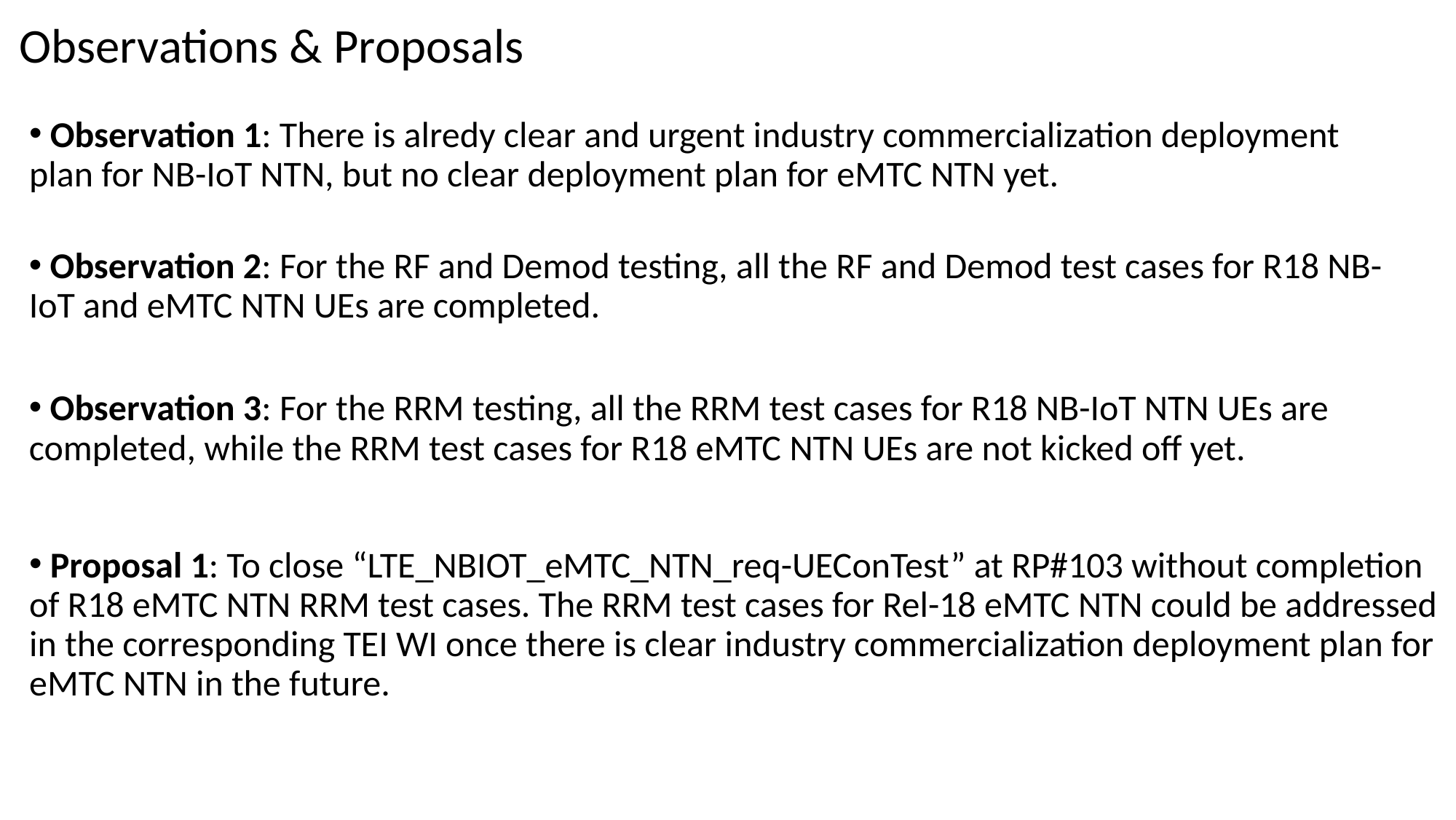

# Observations & Proposals
 Observation 1: There is alredy clear and urgent industry commercialization deployment plan for NB-IoT NTN, but no clear deployment plan for eMTC NTN yet.
 Observation 2: For the RF and Demod testing, all the RF and Demod test cases for R18 NB-IoT and eMTC NTN UEs are completed.
 Observation 3: For the RRM testing, all the RRM test cases for R18 NB-IoT NTN UEs are completed, while the RRM test cases for R18 eMTC NTN UEs are not kicked off yet.
 Proposal 1: To close “LTE_NBIOT_eMTC_NTN_req-UEConTest” at RP#103 without completion of R18 eMTC NTN RRM test cases. The RRM test cases for Rel-18 eMTC NTN could be addressed in the corresponding TEI WI once there is clear industry commercialization deployment plan for eMTC NTN in the future.